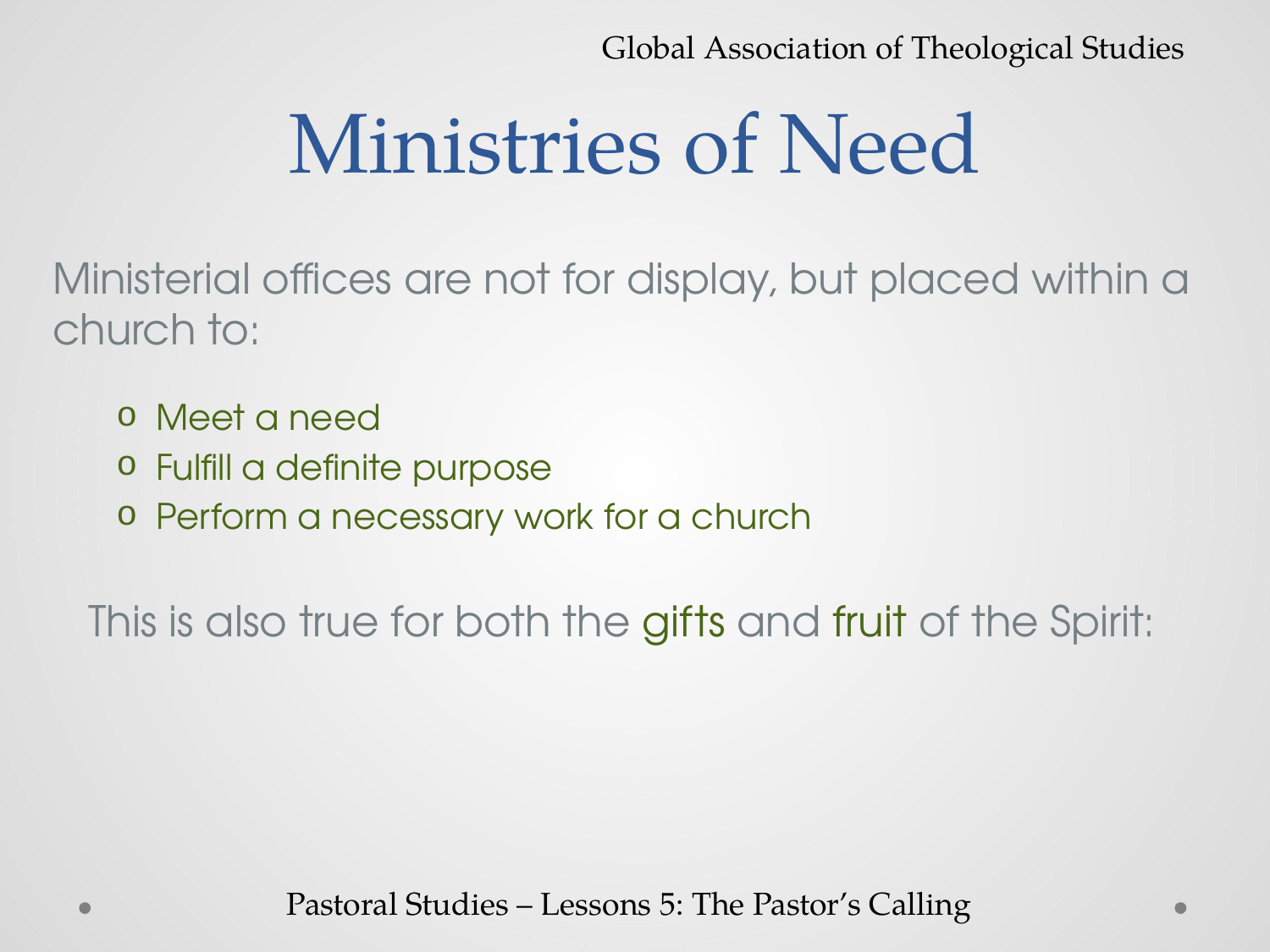

# Ministries of Need
Global Association of Theological Studies
Ministerial offices are not for display, but placed within a church to:

Meet a need
Fulfill a definite purpose
Perform a necessary work for a church

This is also true for both the gifts and fruit of the Spirit:
Pastoral Studies – Lessons 5: The Pastor’s Calling